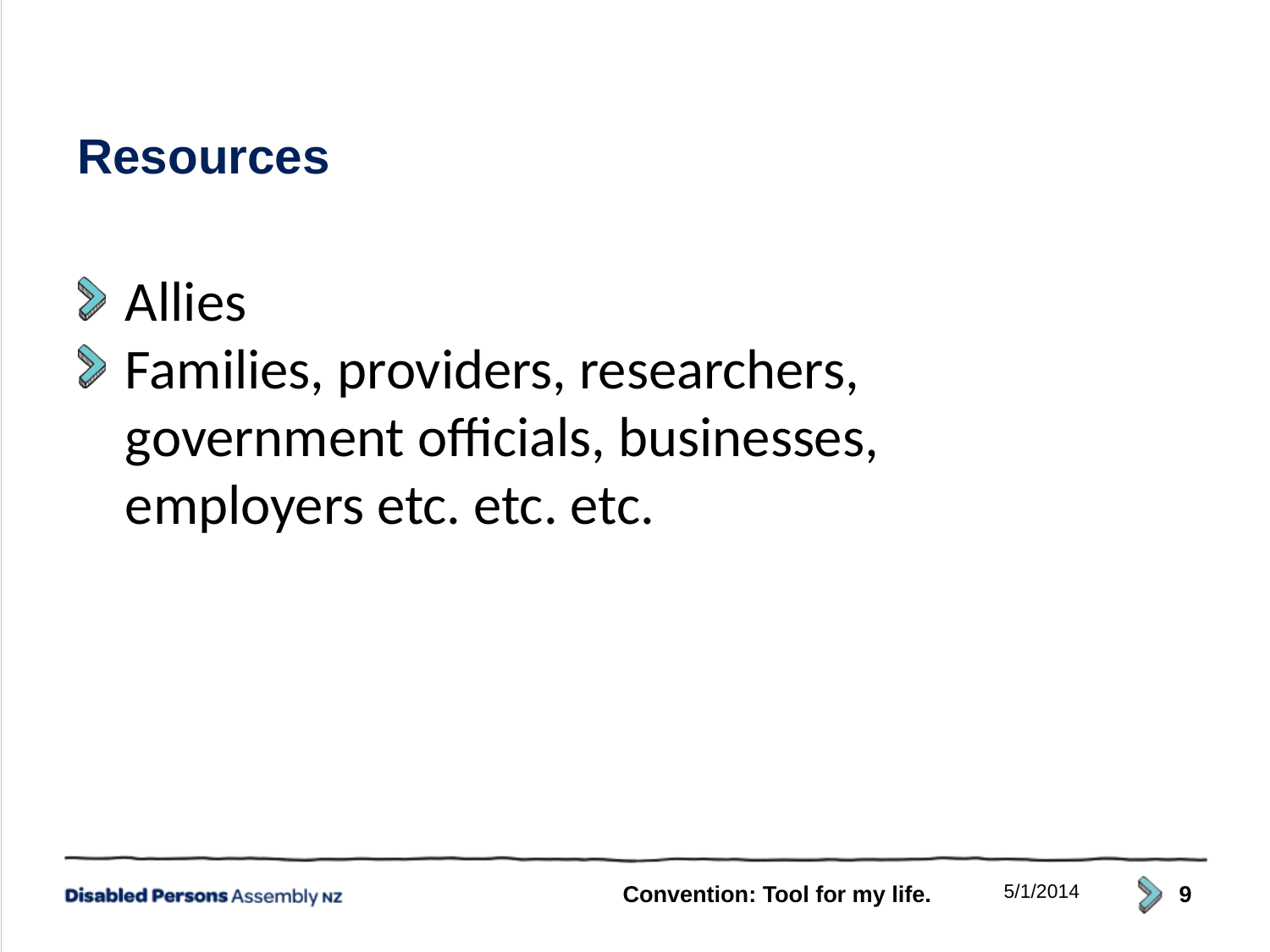

Resources

Allies
Families, providers, researchers, government officials, businesses, employers etc. etc. etc.

Convention: Tool for my life.
5/1/2014
9